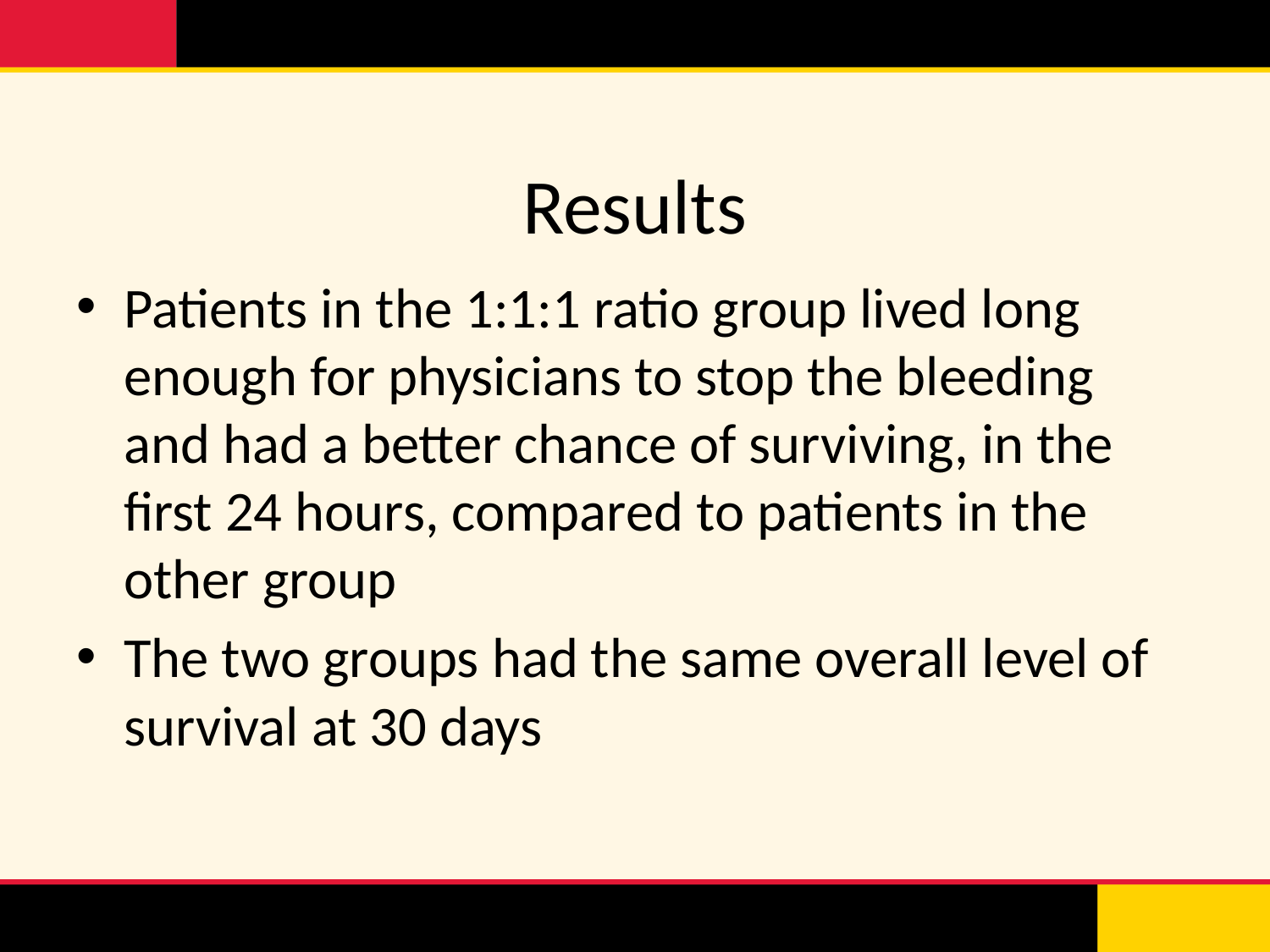

# Results
Patients in the 1:1:1 ratio group lived long enough for physicians to stop the bleeding and had a better chance of surviving, in the first 24 hours, compared to patients in the other group
The two groups had the same overall level of survival at 30 days